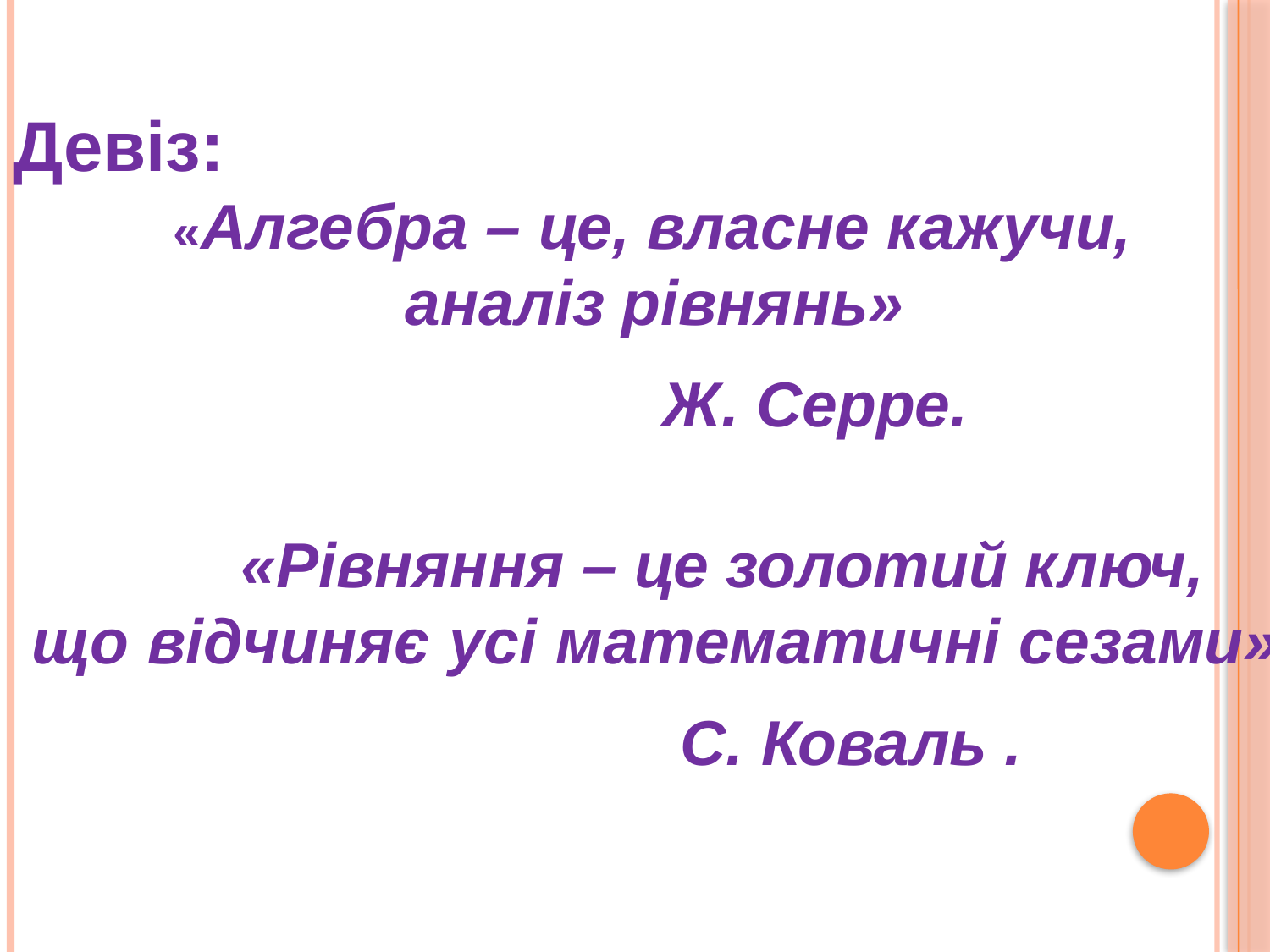

Девіз:
 «Алгебра – це, власне кажучи,
 аналіз рівнянь»

                                     Ж. Серре.

             «Рівняння – це золотий ключ,
 що відчиняє усі математичні сезами»

                                      С. Коваль .